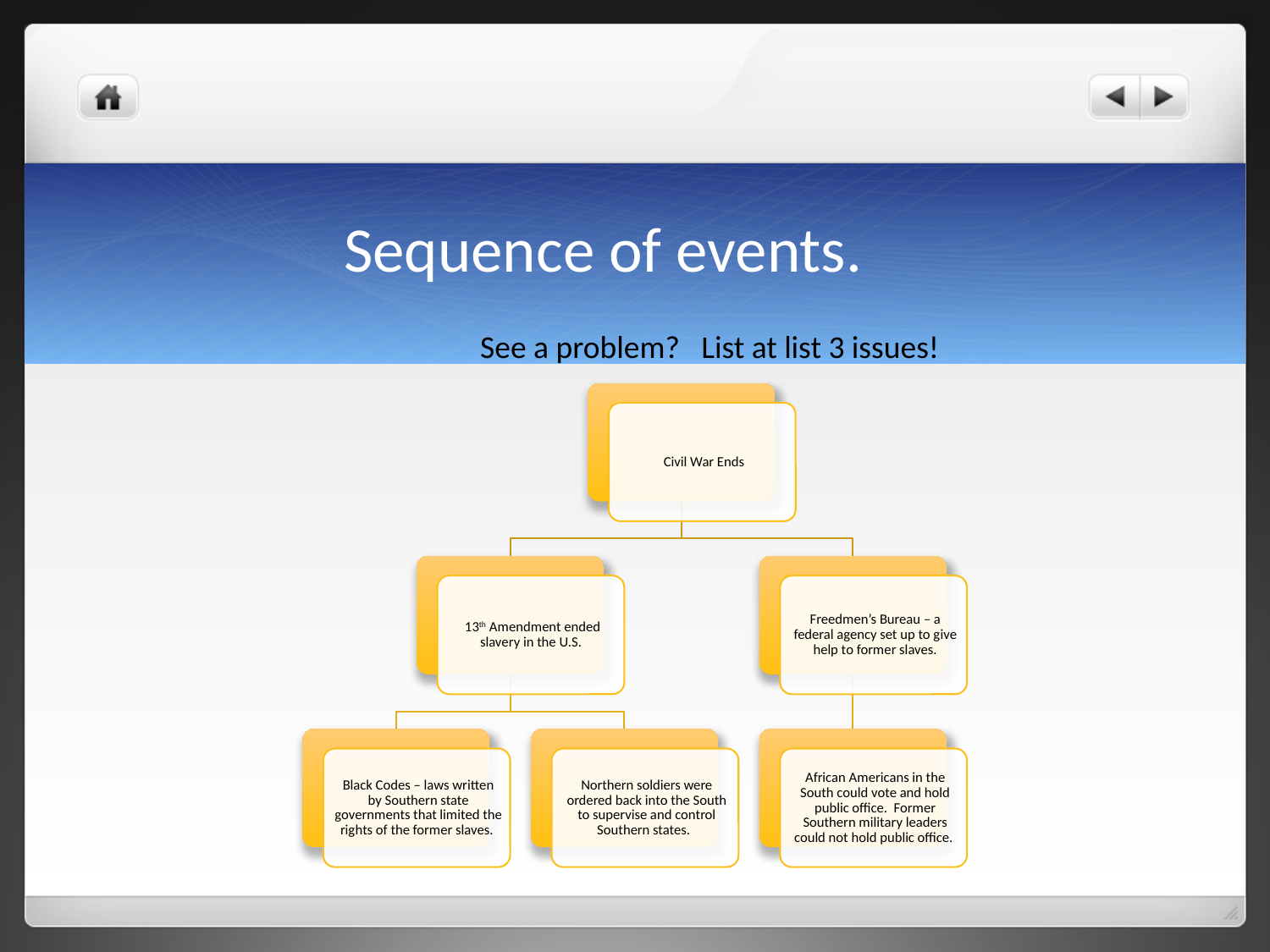

# Sequence of events.
                    See a problem?   List at list 3 issues!
Civil War Ends
13th Amendment ended slavery in the U.S.
Black Codes – laws written by Southern state governments that limited the rights of the former slaves.
Northern soldiers were ordered back into the South to supervise and control Southern states.
Freedmen’s Bureau – a federal agency set up to give help to former slaves.
African Americans in the South could vote and hold public office.  Former Southern military leaders could not hold public office.